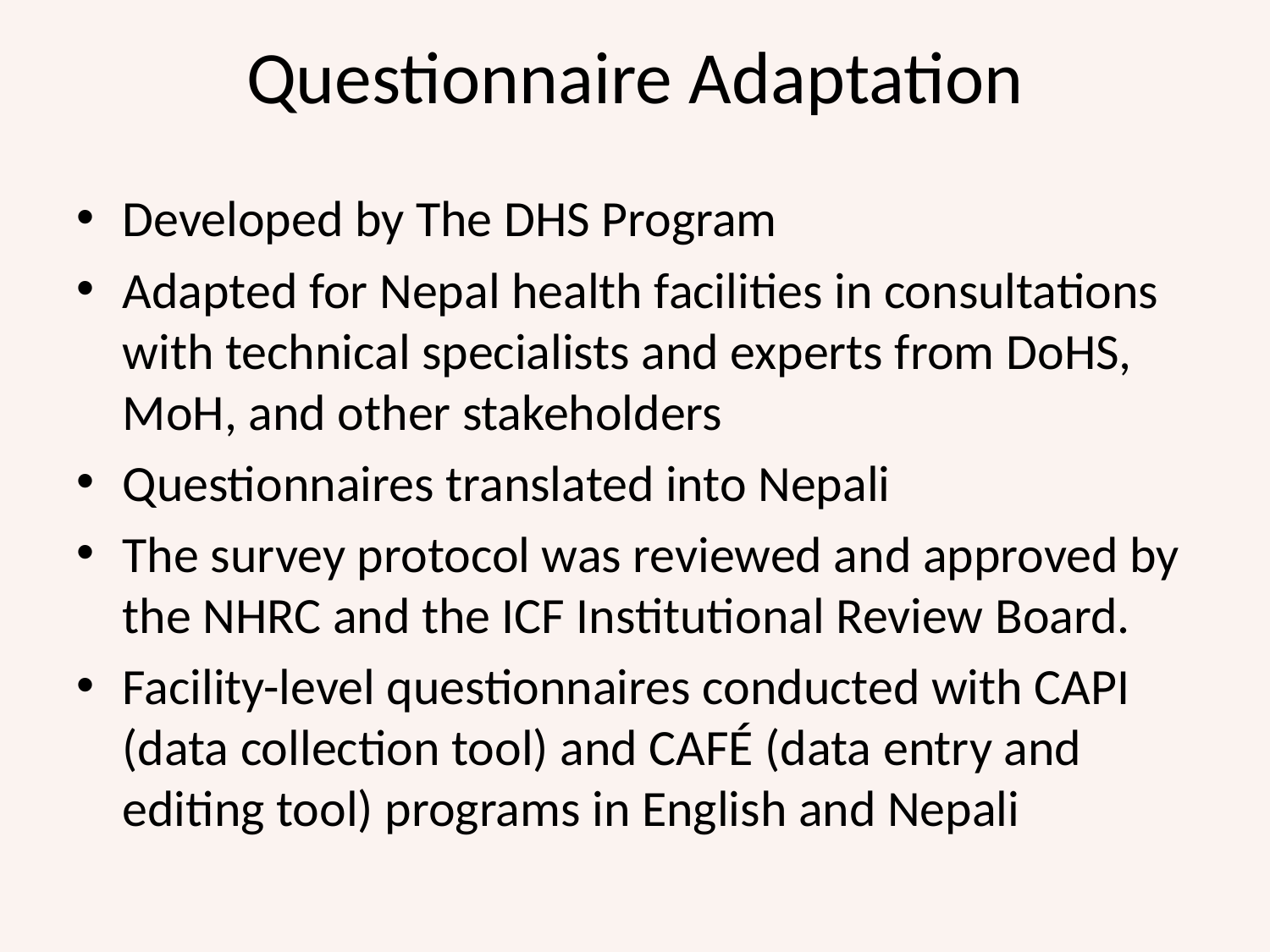

# Questionnaire Adaptation
Developed by The DHS Program
Adapted for Nepal health facilities in consultations with technical specialists and experts from DoHS, MoH, and other stakeholders
Questionnaires translated into Nepali
The survey protocol was reviewed and approved by the NHRC and the ICF Institutional Review Board.
Facility-level questionnaires conducted with CAPI (data collection tool) and CAFÉ (data entry and editing tool) programs in English and Nepali